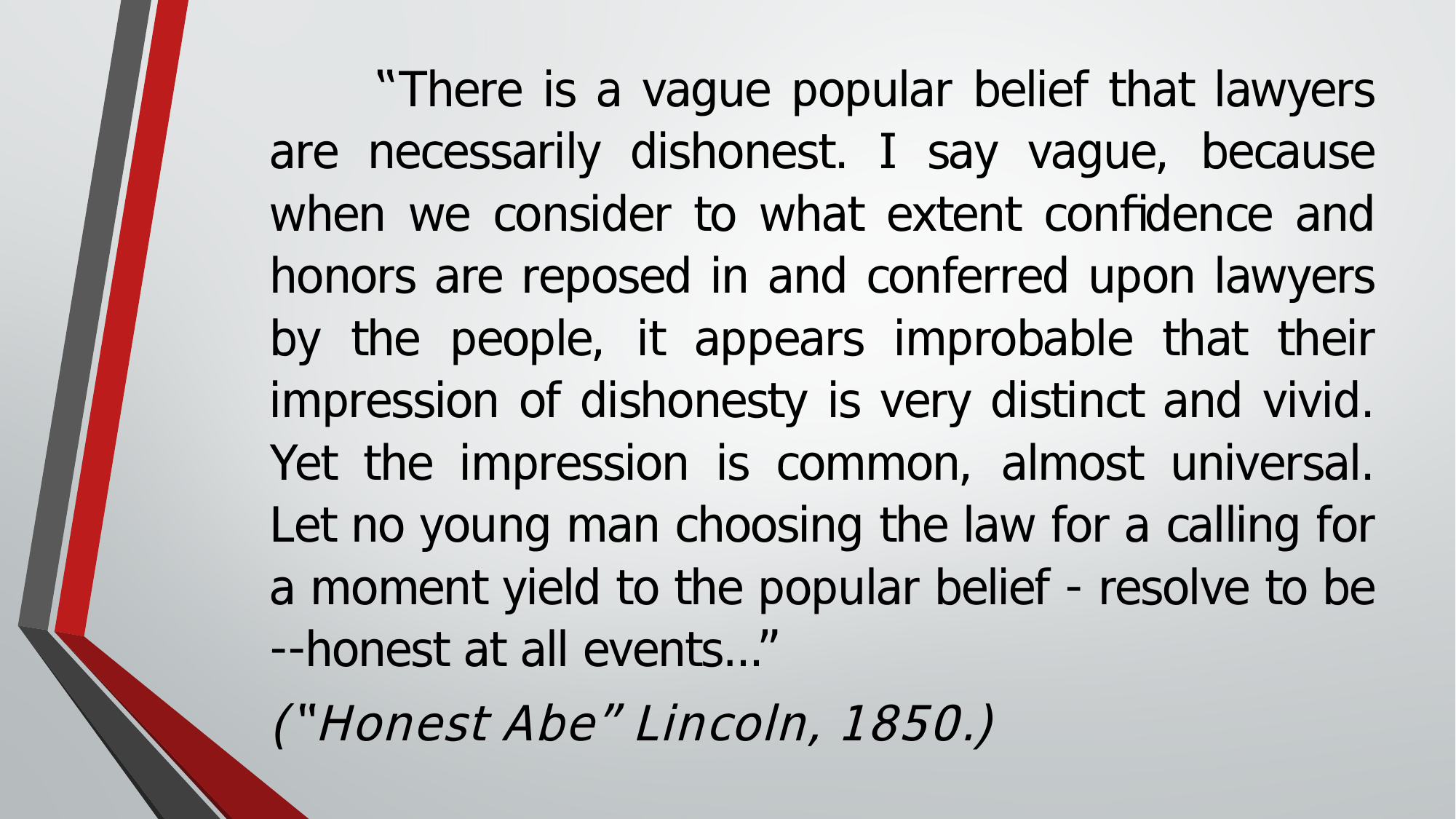

“There is a vague popular belief that lawyers are necessarily dishonest. I say vague, because when we consider to what extent confidence and honors are reposed in and conferred upon lawyers by the people, it appears improbable that their impression of dishonesty is very distinct and vivid. Yet the impression is common, almost universal. Let no young man choosing the law for a calling for a moment yield to the popular belief - resolve to be --honest at all events…”
(“Honest Abe” Lincoln, 1850.)